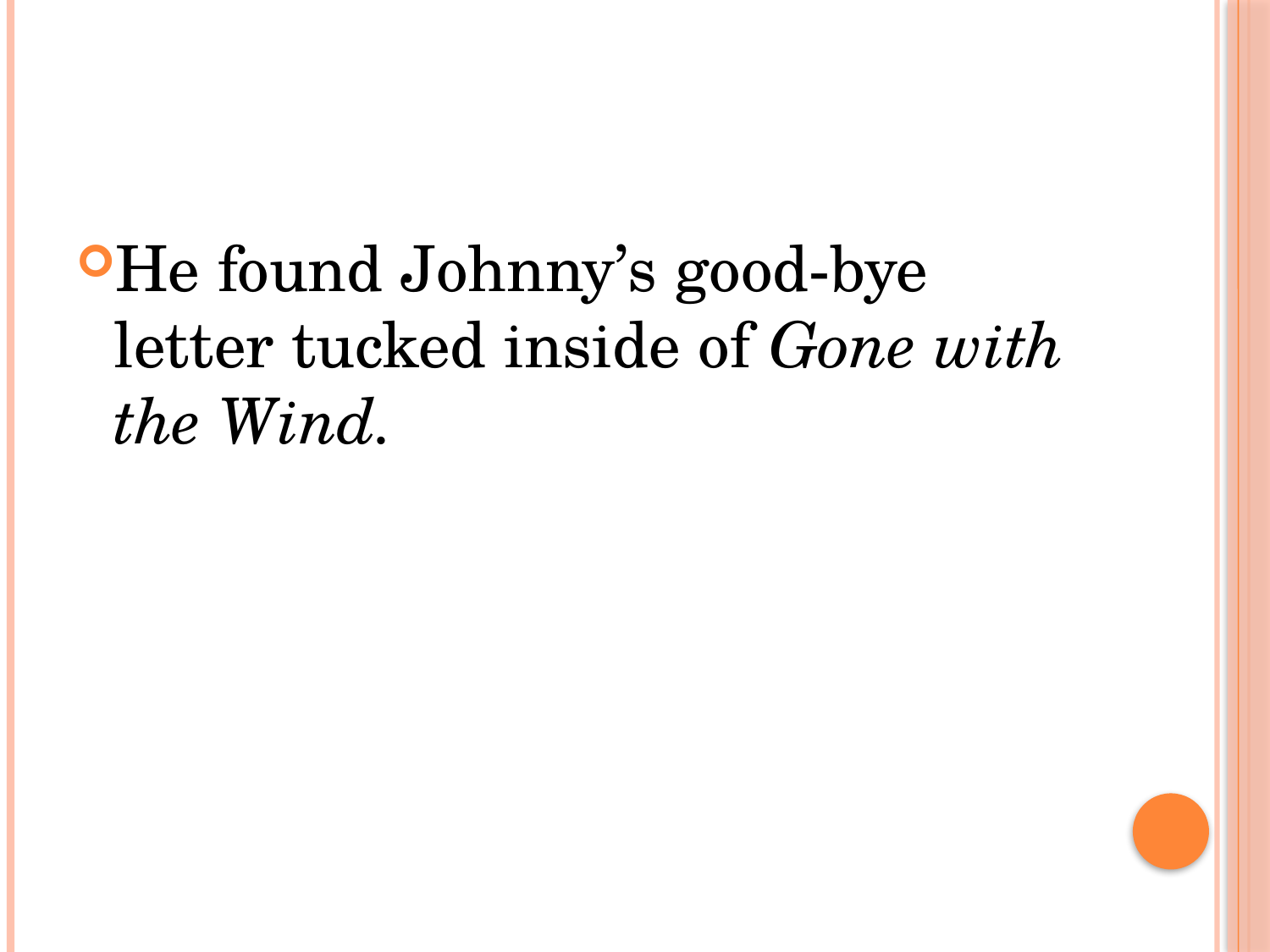

#
He found Johnny’s good-bye letter tucked inside of Gone with the Wind.